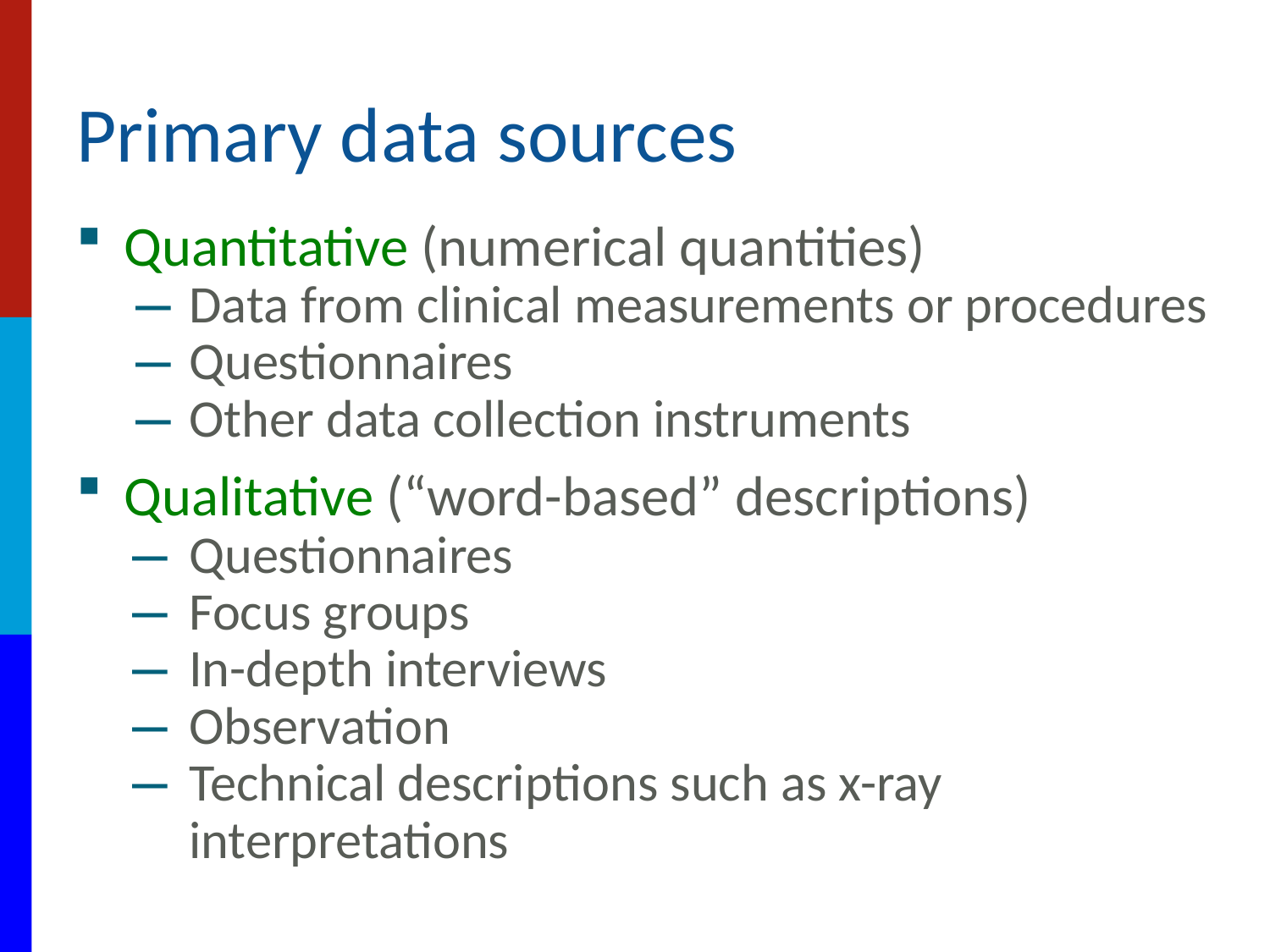

# Primary data sources
Quantitative (numerical quantities)
Data from clinical measurements or procedures
Questionnaires
Other data collection instruments
Qualitative (“word-based” descriptions)
Questionnaires
Focus groups
In-depth interviews
Observation
Technical descriptions such as x-ray interpretations